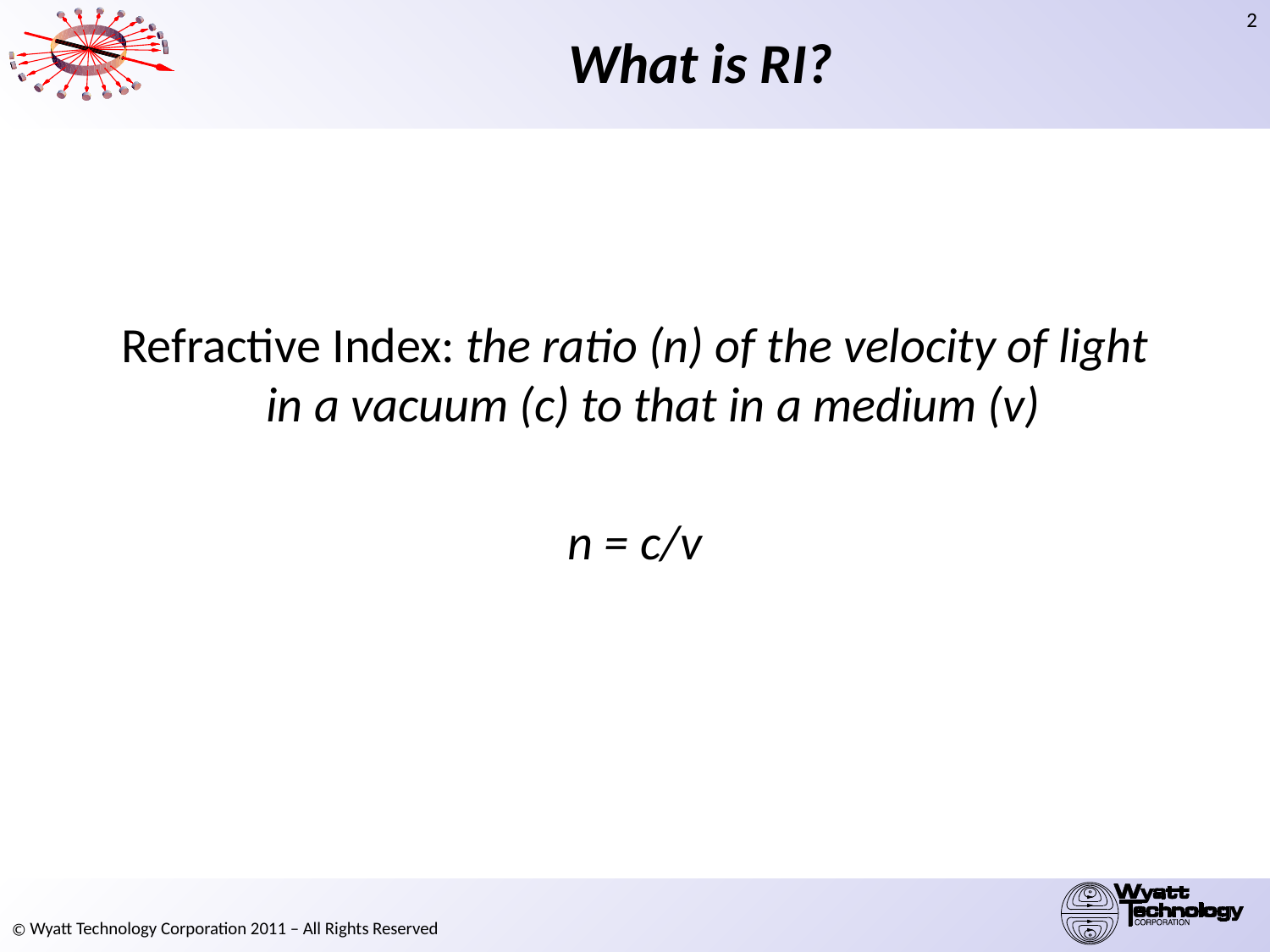

# What is RI?
Refractive Index: the ratio (n) of the velocity of light in a vacuum (c) to that in a medium (v)

n = c/v